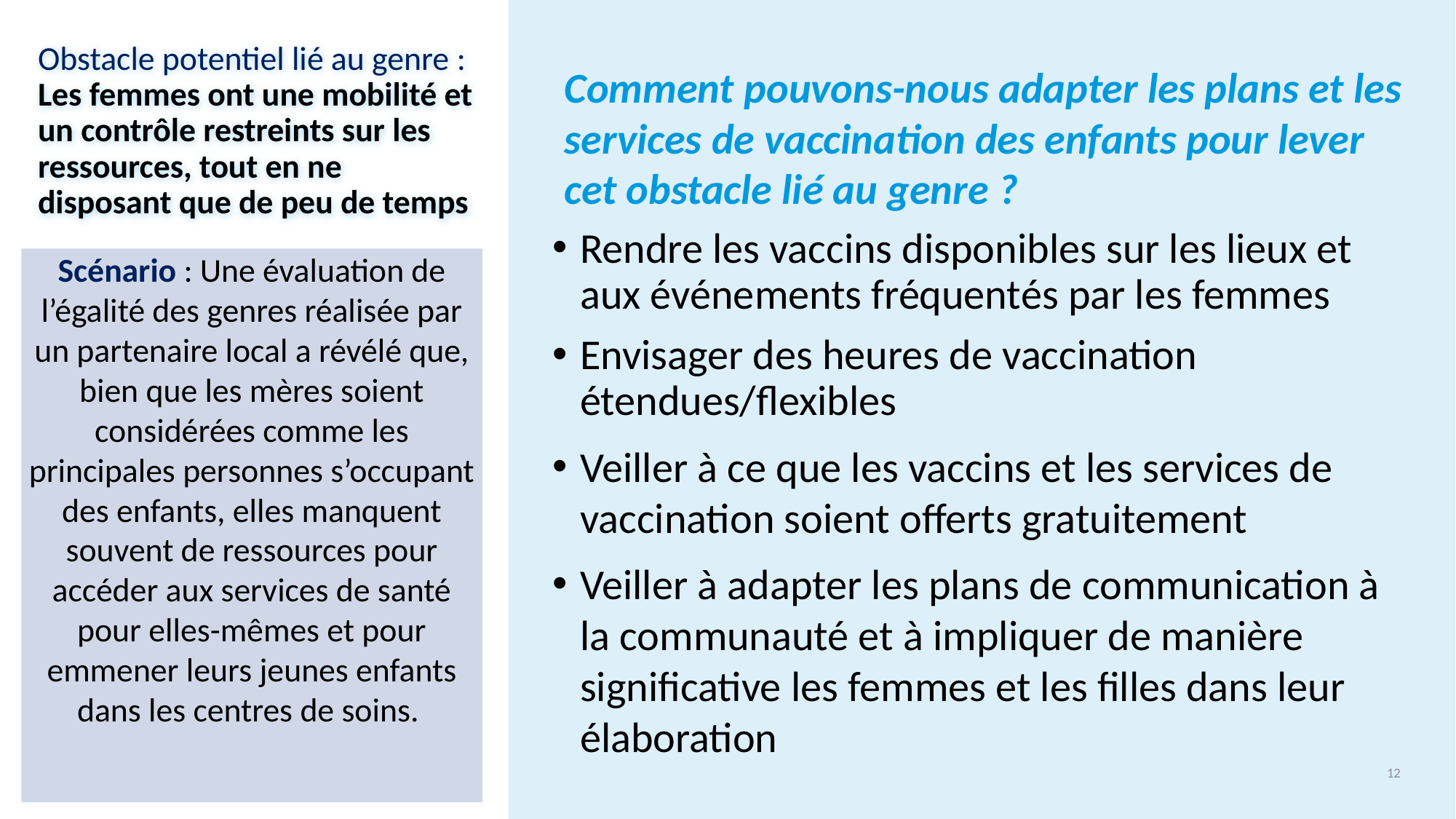

Comment pouvons-nous adapter les plans et les services de vaccination des enfants pour lever cet obstacle lié au genre ?
# Obstacle potentiel lié au genre : Les femmes ont une mobilité et un contrôle restreints sur les ressources, tout en ne disposant que de peu de temps
Rendre les vaccins disponibles sur les lieux et aux événements fréquentés par les femmes
Envisager des heures de vaccination étendues/flexibles
Veiller à ce que les vaccins et les services de vaccination soient offerts gratuitement
Veiller à adapter les plans de communication à la communauté et à impliquer de manière significative les femmes et les filles dans leur élaboration

Scénario : Une évaluation de l’égalité des genres réalisée par un partenaire local a révélé que, bien que les mères soient considérées comme les principales personnes s’occupant des enfants, elles manquent souvent de ressources pour accéder aux services de santé pour elles-mêmes et pour emmener leurs jeunes enfants dans les centres de soins.
12